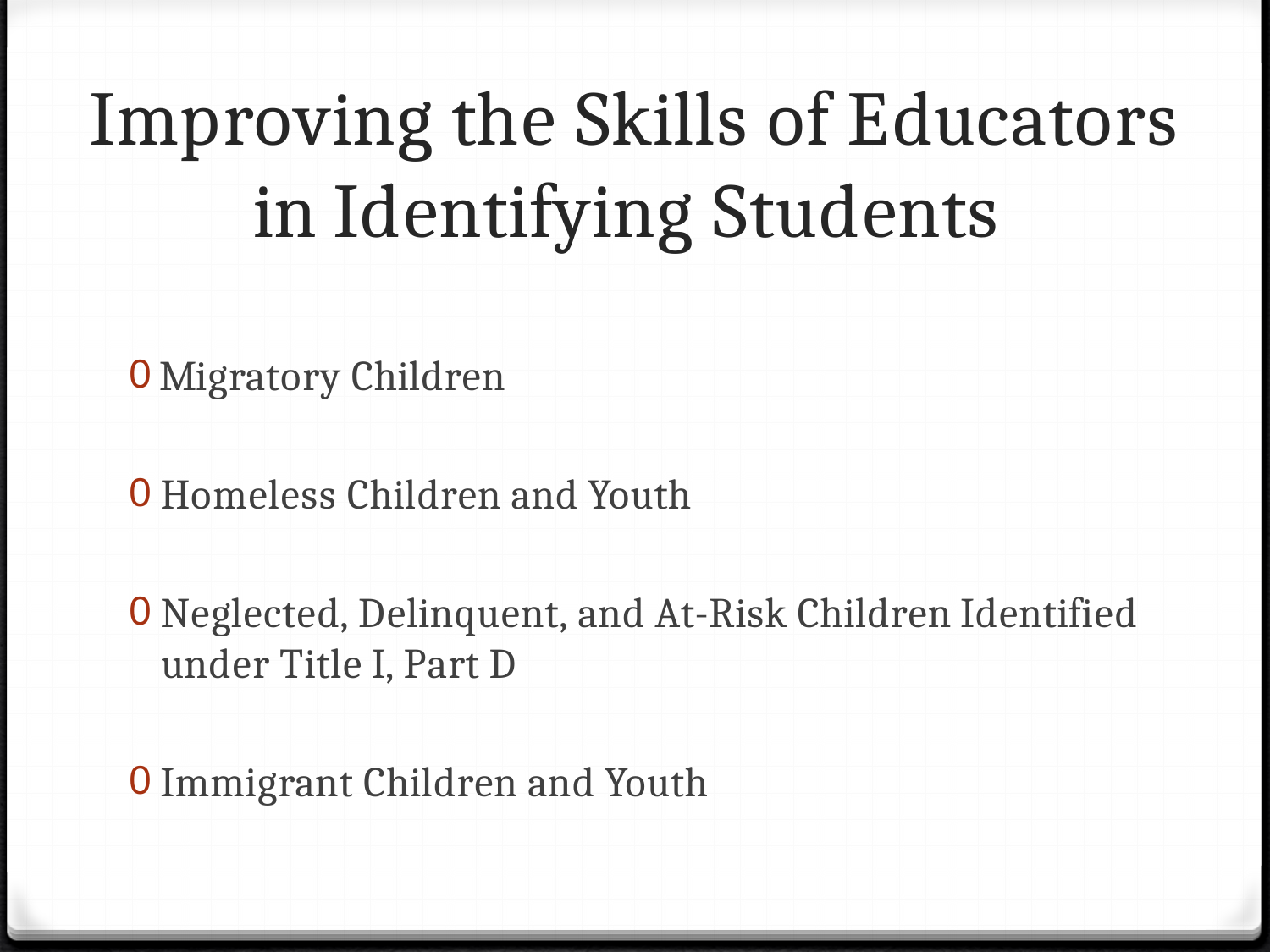

# Improving the Skills of Educators in Identifying Students

Migratory Children

Homeless Children and Youth

Neglected, Delinquent, and At-Risk Children Identified under Title I, Part D

Immigrant Children and Youth